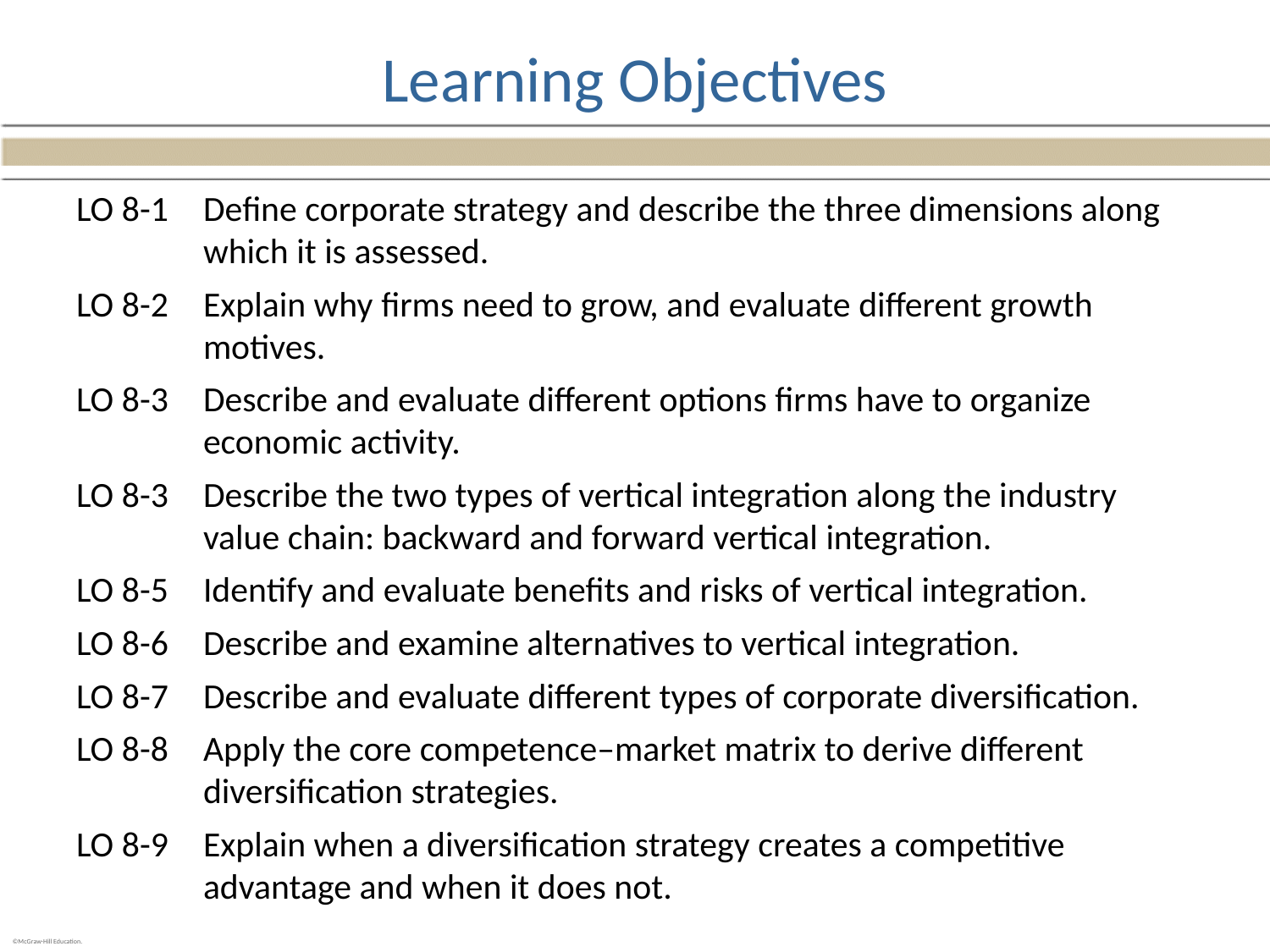

# Learning Objectives
LO 8-1	Define corporate strategy and describe the three dimensions along which it is assessed.
LO 8-2  	Explain why firms need to grow, and evaluate different growth motives.
LO 8-3  	Describe and evaluate different options firms have to organize economic activity.
LO 8-3  	Describe the two types of vertical integration along the industry value chain: backward and forward vertical integration.
LO 8-5  	Identify and evaluate benefits and risks of vertical integration.
LO 8-6  	Describe and examine alternatives to vertical integration.
LO 8-7  	Describe and evaluate different types of corporate diversification.
LO 8-8  	Apply the core competence–market matrix to derive different diversification strategies.
LO 8-9	Explain when a diversification strategy creates a competitive advantage and when it does not.